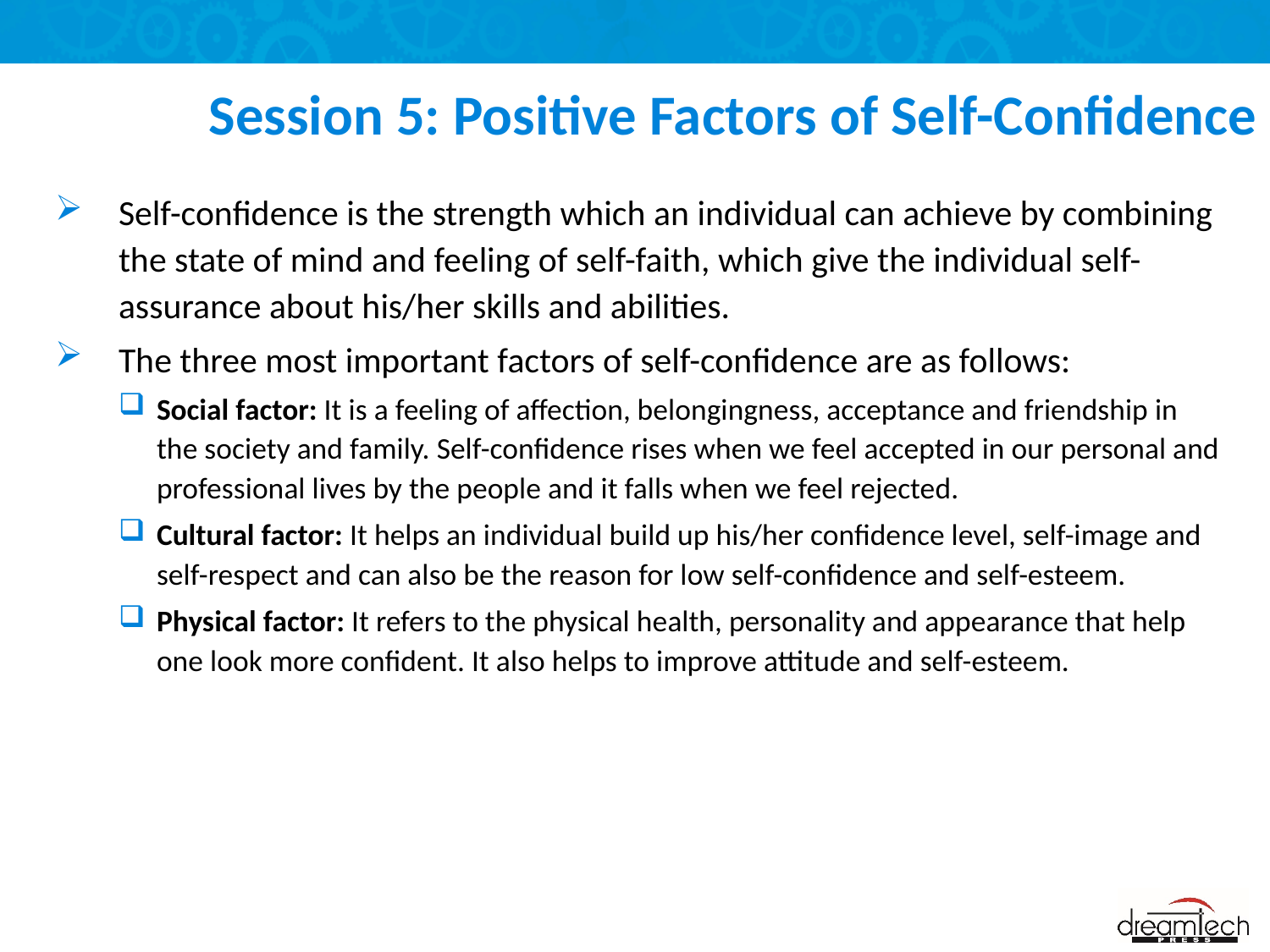

# Session 5: Positive Factors of Self-Confidence
Self-confidence is the strength which an individual can achieve by combining the state of mind and feeling of self-faith, which give the individual self-assurance about his/her skills and abilities.
The three most important factors of self-confidence are as follows:
Social factor: It is a feeling of affection, belongingness, acceptance and friendship in the society and family. Self-confidence rises when we feel accepted in our personal and professional lives by the people and it falls when we feel rejected.
Cultural factor: It helps an individual build up his/her confidence level, self-image and self-respect and can also be the reason for low self-confidence and self-esteem.
Physical factor: It refers to the physical health, personality and appearance that help one look more confident. It also helps to improve attitude and self-esteem.